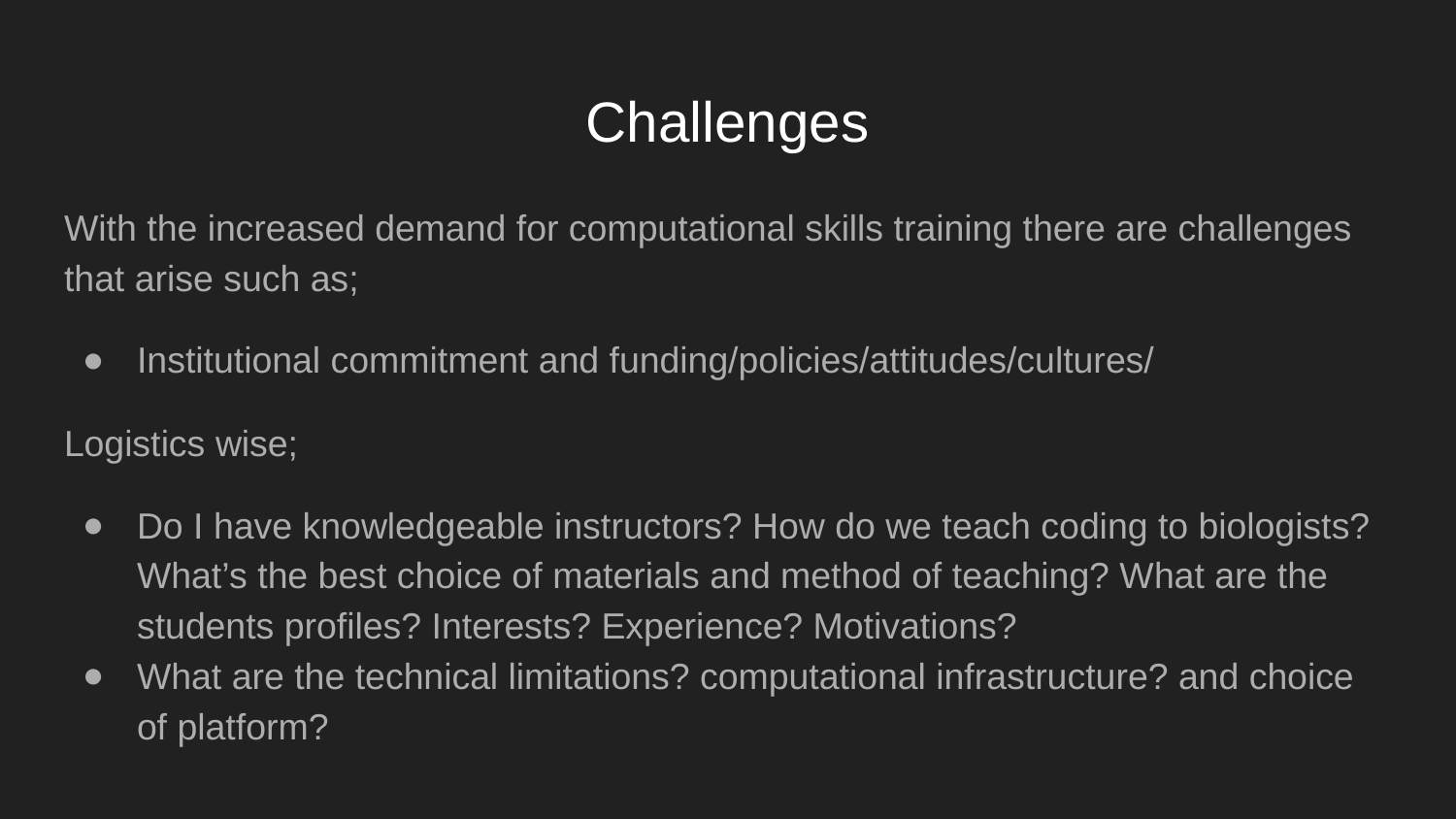

# Challenges
With the increased demand for computational skills training there are challenges that arise such as;
Institutional commitment and funding/policies/attitudes/cultures/
Logistics wise;
Do I have knowledgeable instructors? How do we teach coding to biologists? What’s the best choice of materials and method of teaching? What are the students profiles? Interests? Experience? Motivations?
What are the technical limitations? computational infrastructure? and choice of platform?